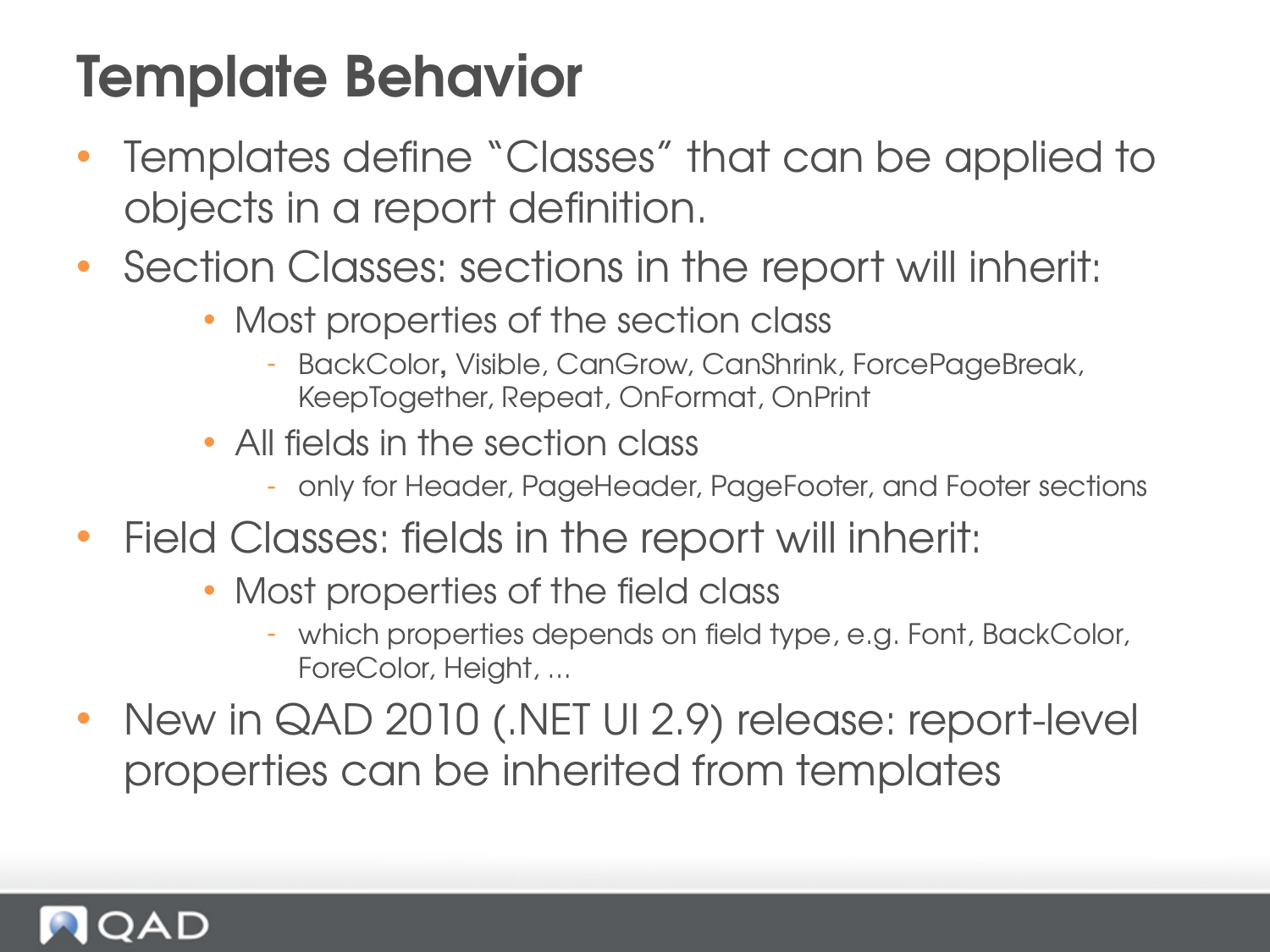

# Template Behavior
Templates define “Classes” that can be applied to objects in a report definition.
Section Classes: sections in the report will inherit:
Most properties of the section class
BackColor, Visible, CanGrow, CanShrink, ForcePageBreak, KeepTogether, Repeat, OnFormat, OnPrint
All fields in the section class
only for Header, PageHeader, PageFooter, and Footer sections
Field Classes: fields in the report will inherit:
Most properties of the field class
which properties depends on field type, e.g. Font, BackColor, ForeColor, Height, …
New in QAD 2010 (.NET UI 2.9) release: report-level properties can be inherited from templates